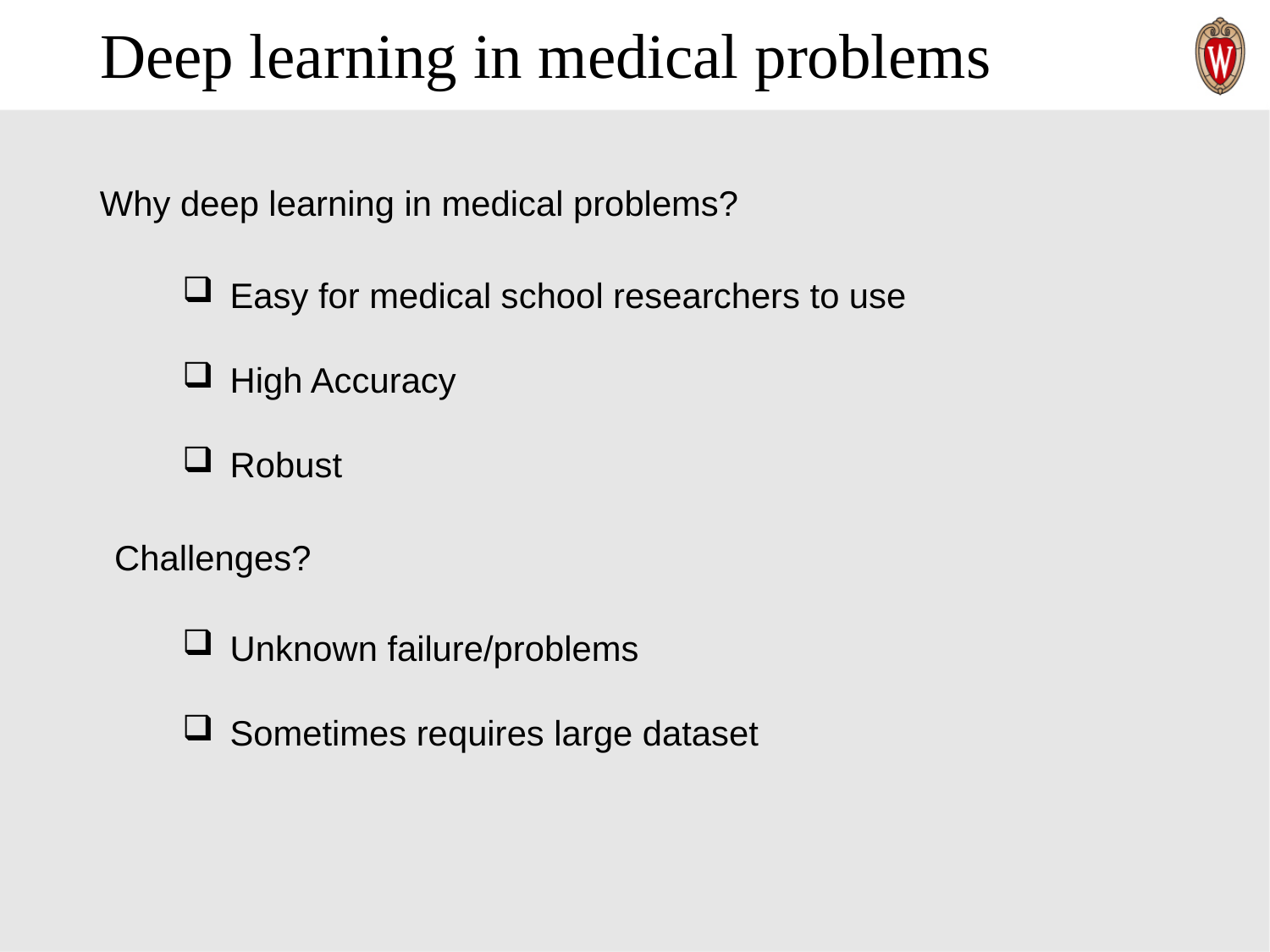

# Deep learning in medical problems
Why deep learning in medical problems?
Easy for medical school researchers to use

High Accuracy

Robust
Challenges?
Unknown failure/problems

Sometimes requires large dataset